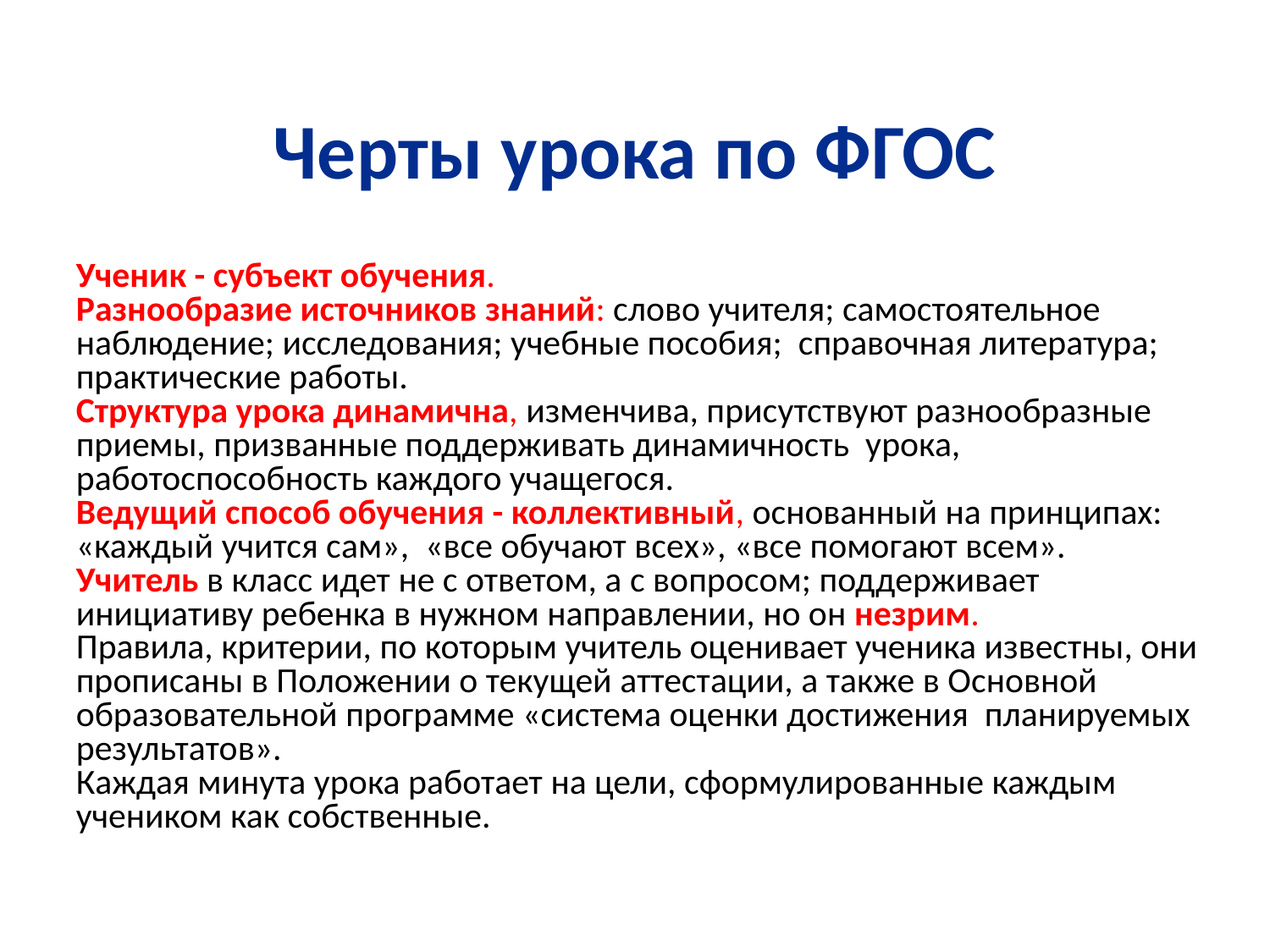

# Черты урока по ФГОС

Ученик - субъект обучения.
Разнообразие источников знаний: слово учителя; самостоятельное наблюдение; исследования; учебные пособия;  справочная литература; практические работы.
Структура урока динамична, изменчива, присутствуют разнообразные приемы, призванные поддерживать динамичность  урока, работоспособность каждого учащегося.
Ведущий способ обучения - коллективный, основанный на принципах: «каждый учится сам»,  «все обучают всех», «все помогают всем».
Учитель в класс идет не с ответом, а с вопросом; поддерживает инициативу ребенка в нужном направлении, но он незрим.
Правила, критерии, по которым учитель оценивает ученика известны, они прописаны в Положении о текущей аттестации, а также в Основной образовательной программе «система оценки достижения  планируемых результатов».
Каждая минута урока работает на цели, сформулированные каждым учеником как собственные.